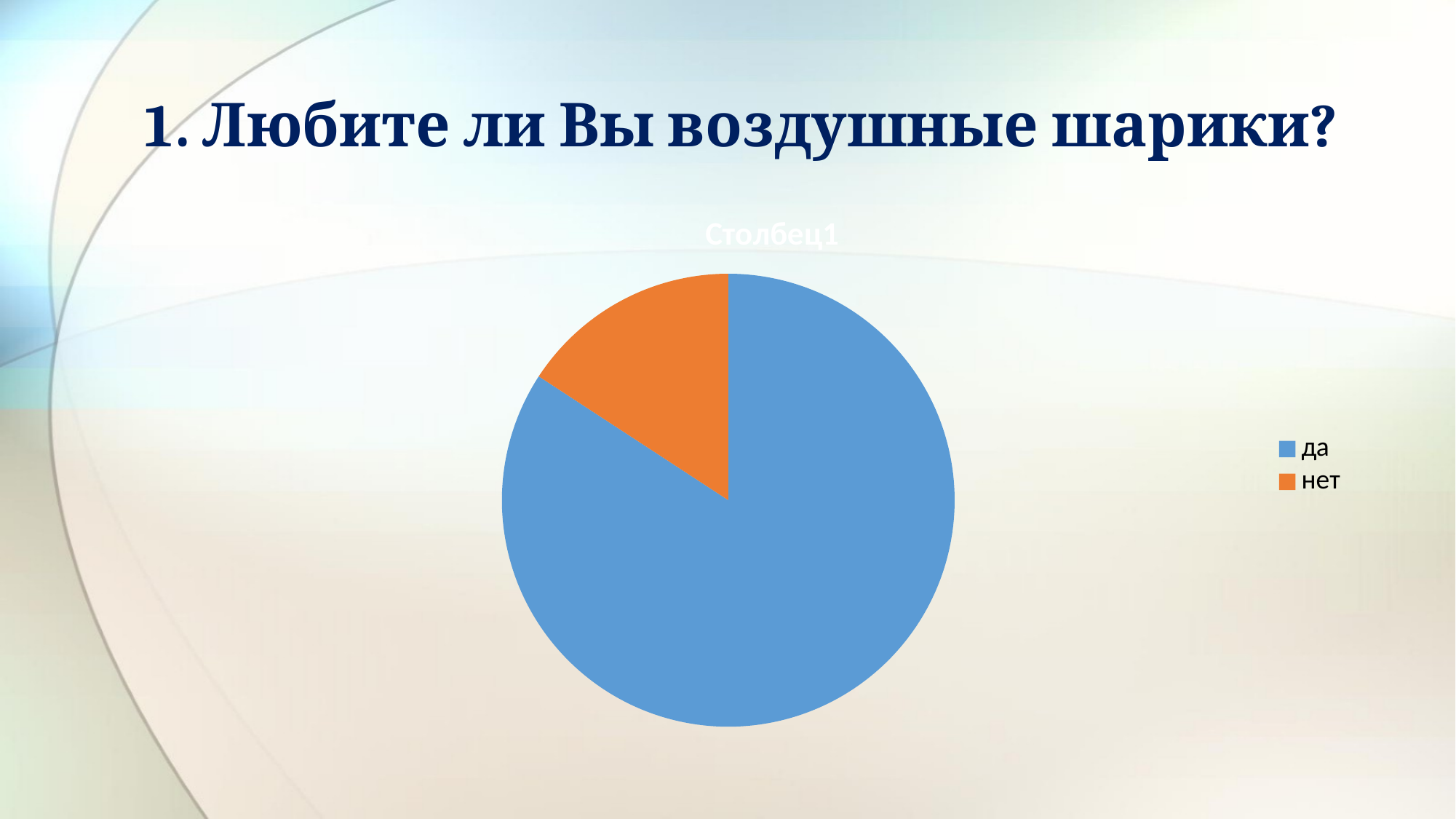

# 1. Любите ли Вы воздушные шарики?

### Chart: Столбец1

| Category | Столбец1 |
|---|---|
| да | 16.0 |
| нет | 3.0 |